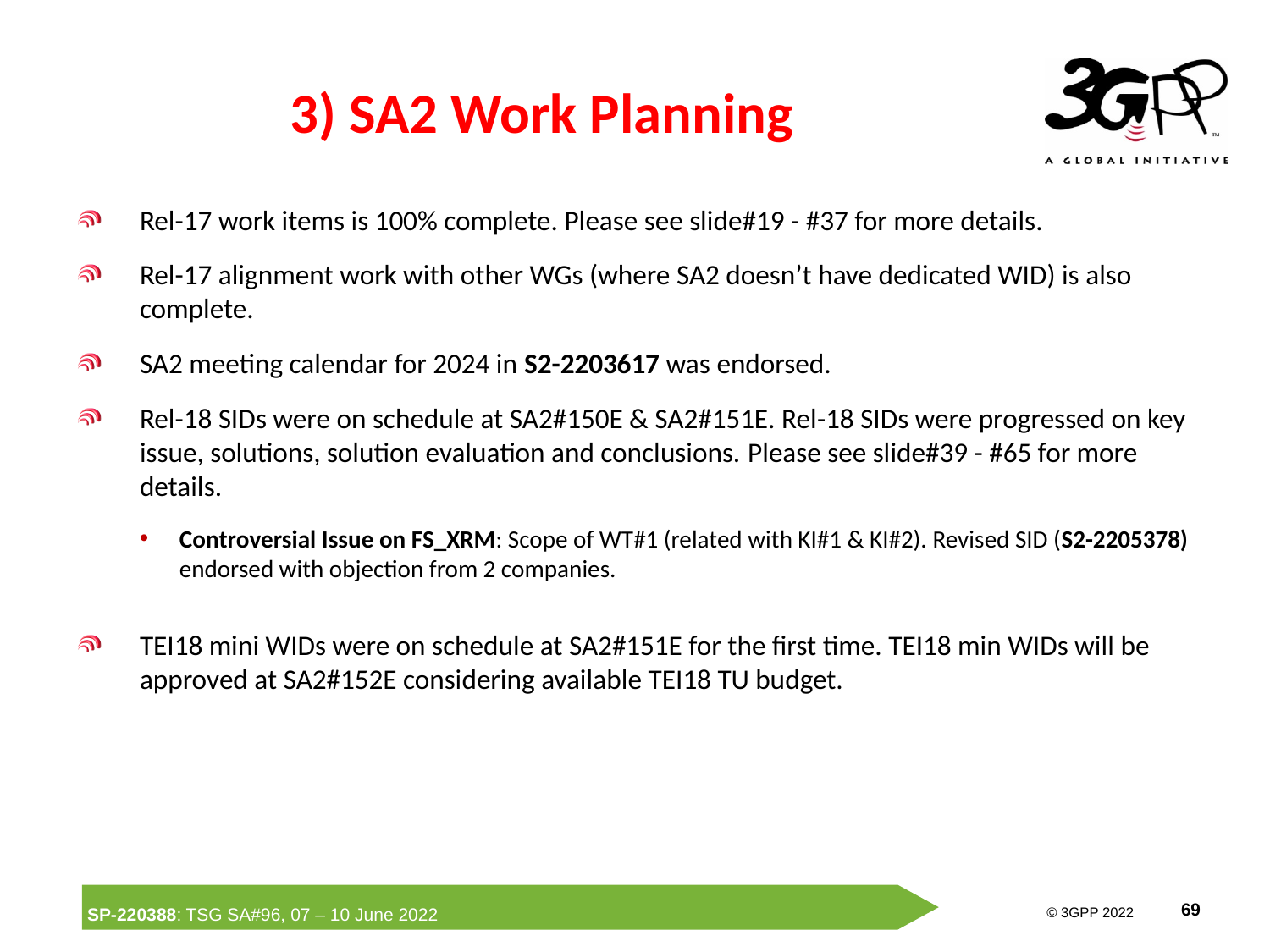

# 3) SA2 Work Planning
Rel-17 work items is 100% complete. Please see slide#19 - #37 for more details.
Rel-17 alignment work with other WGs (where SA2 doesn’t have dedicated WID) is also complete.
SA2 meeting calendar for 2024 in S2-2203617 was endorsed.
Rel-18 SIDs were on schedule at SA2#150E & SA2#151E. Rel-18 SIDs were progressed on key issue, solutions, solution evaluation and conclusions. Please see slide#39 - #65 for more details.
Controversial Issue on FS_XRM: Scope of WT#1 (related with KI#1 & KI#2). Revised SID (S2-2205378) endorsed with objection from 2 companies.

TEI18 mini WIDs were on schedule at SA2#151E for the first time. TEI18 min WIDs will be approved at SA2#152E considering available TEI18 TU budget.